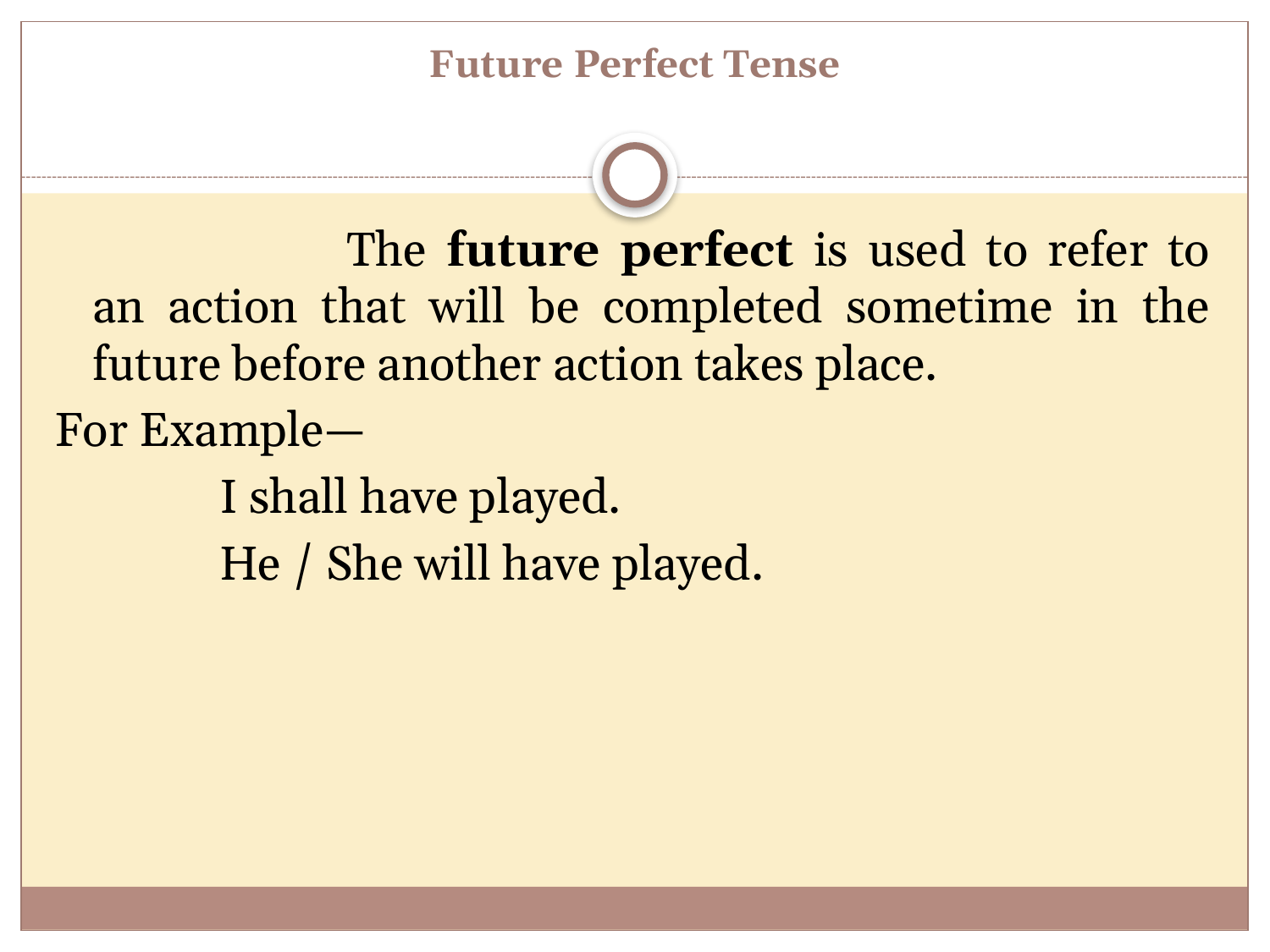

# Future Perfect Tense
			The future perfect is used to refer to an action that will be completed sometime in the future before another action takes place.
For Example—
		I shall have played.
		He / She will have played.